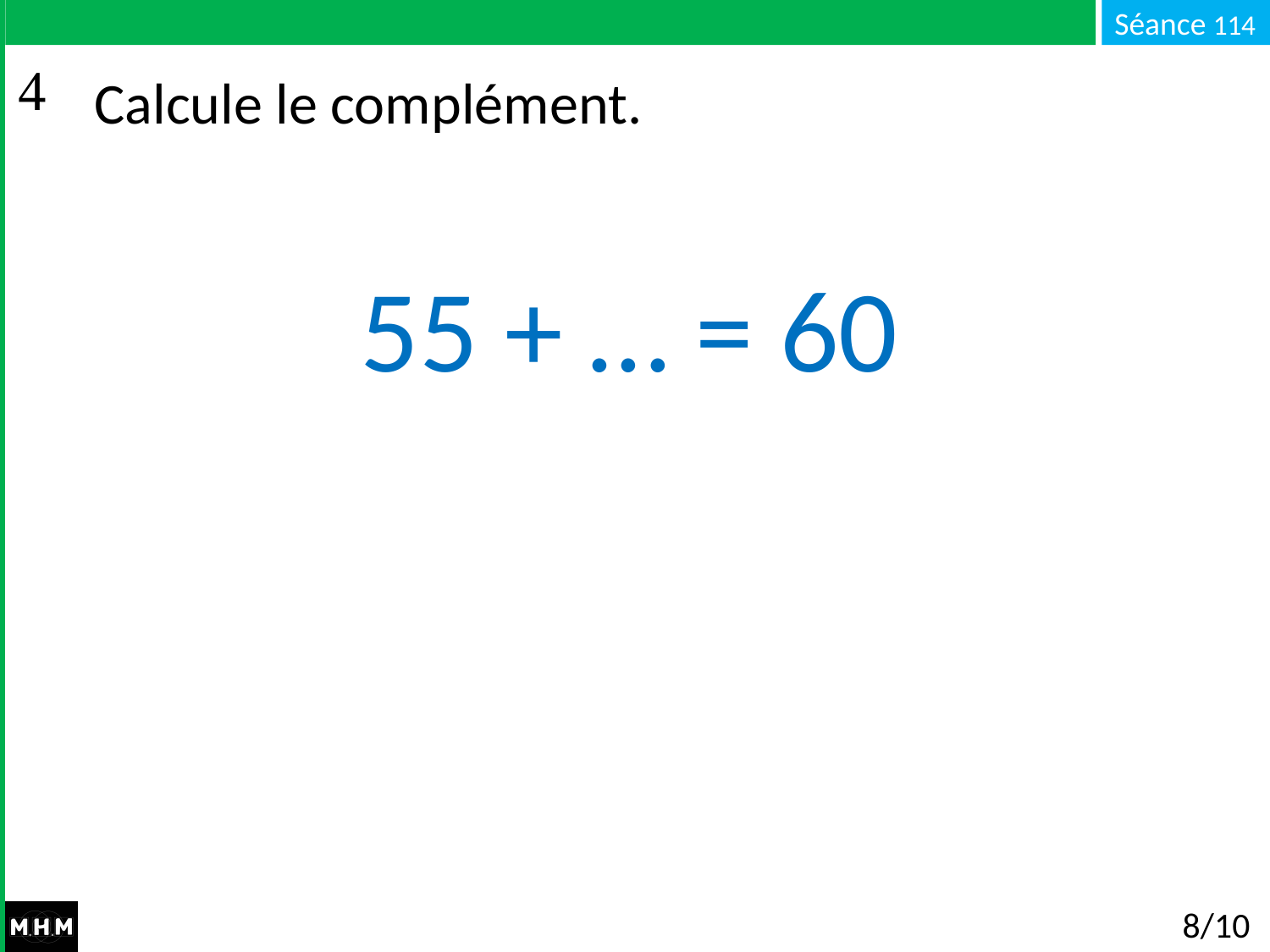

# Calcule le complément.
55 + … = 60
8/10